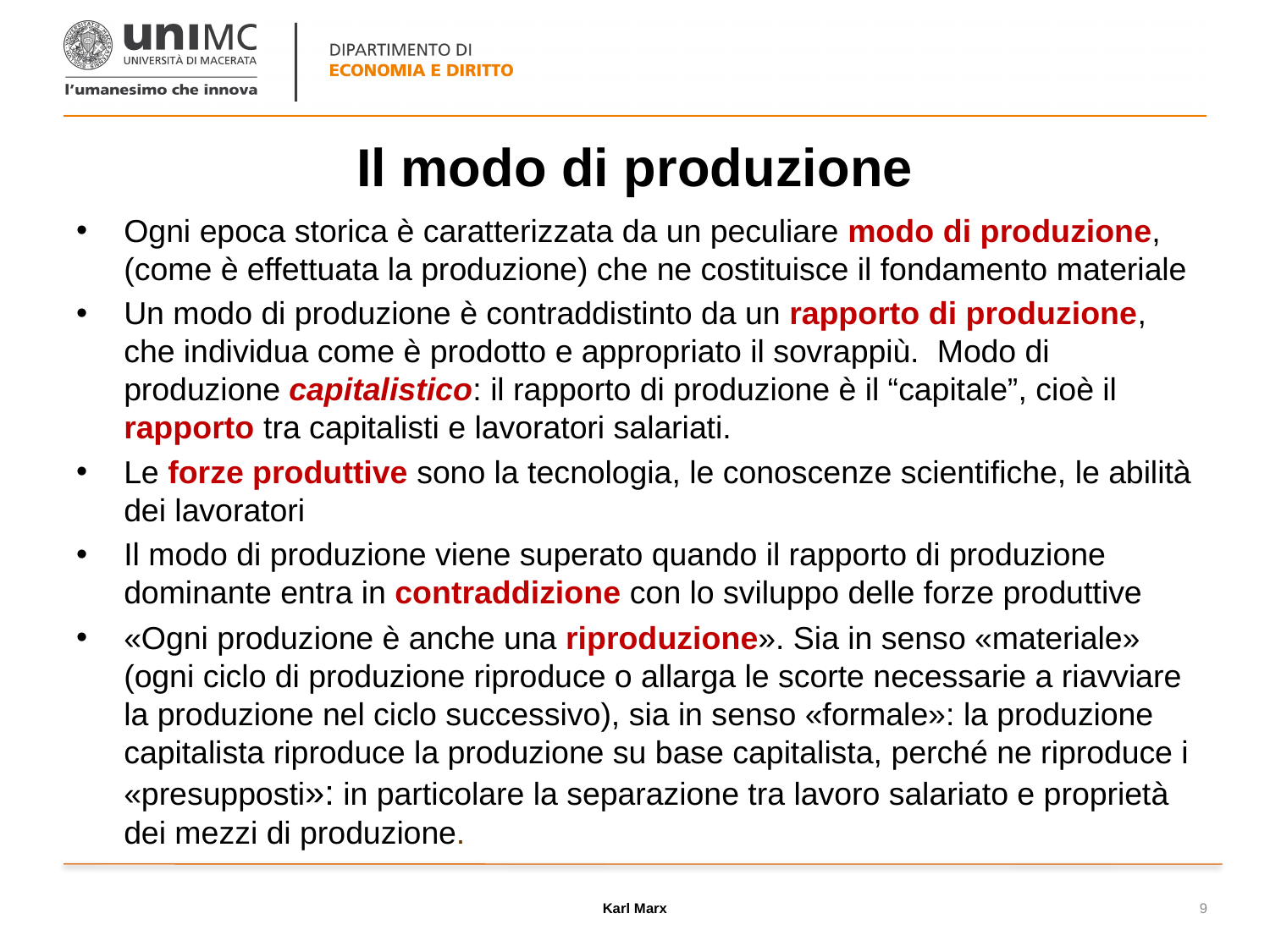

# Il modo di produzione
Ogni epoca storica è caratterizzata da un peculiare modo di produzione, (come è effettuata la produzione) che ne costituisce il fondamento materiale
Un modo di produzione è contraddistinto da un rapporto di produzione, che individua come è prodotto e appropriato il sovrappiù.  Modo di produzione capitalistico: il rapporto di produzione è il “capitale”, cioè il rapporto tra capitalisti e lavoratori salariati.
Le forze produttive sono la tecnologia, le conoscenze scientifiche, le abilità dei lavoratori
Il modo di produzione viene superato quando il rapporto di produzione dominante entra in contraddizione con lo sviluppo delle forze produttive
«Ogni produzione è anche una riproduzione». Sia in senso «materiale» (ogni ciclo di produzione riproduce o allarga le scorte necessarie a riavviare la produzione nel ciclo successivo), sia in senso «formale»: la produzione capitalista riproduce la produzione su base capitalista, perché ne riproduce i «presupposti»: in particolare la separazione tra lavoro salariato e proprietà dei mezzi di produzione.

Karl Marx
9